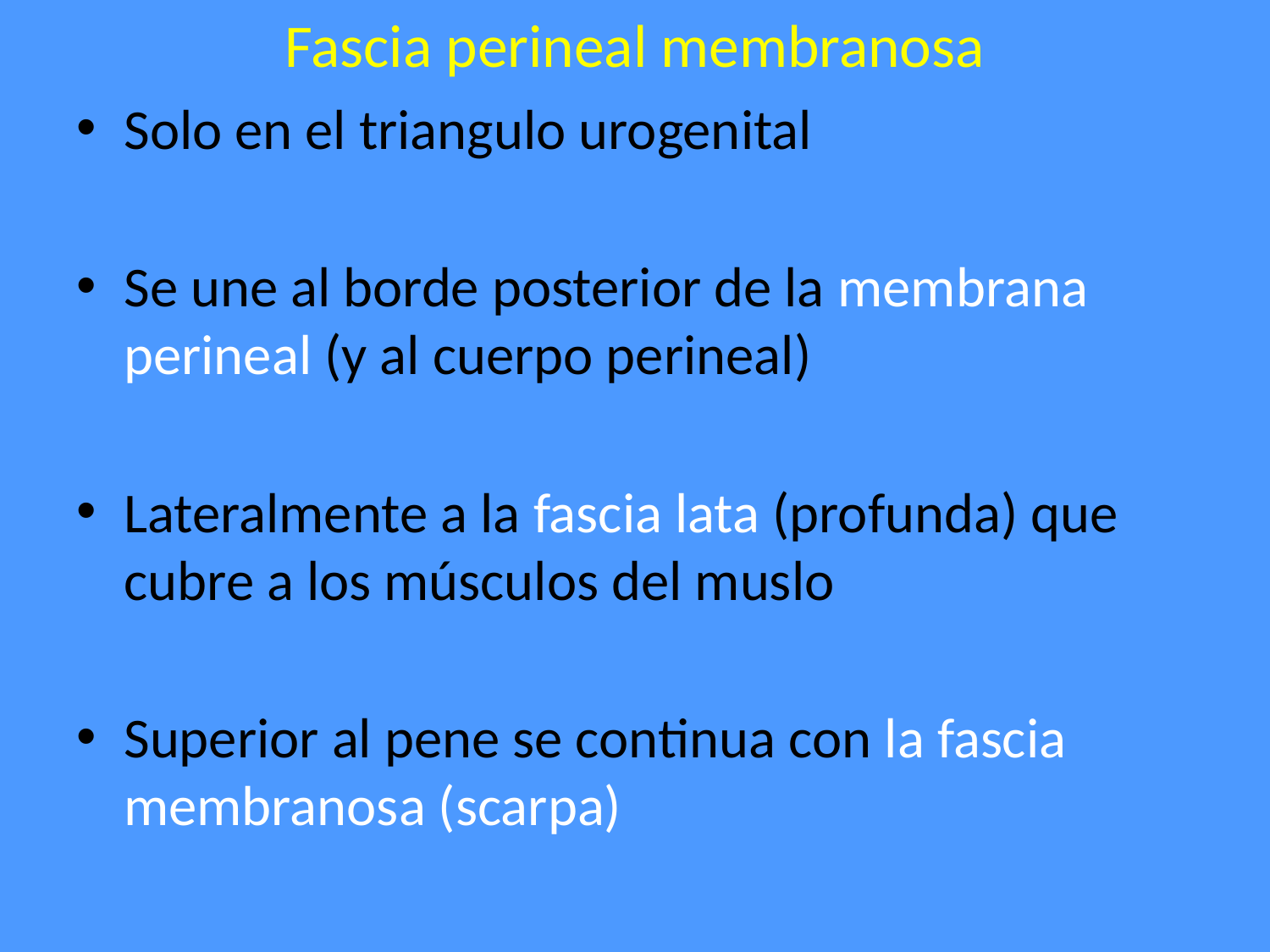

# Fascia perineal membranosa
Solo en el triangulo urogenital

Se une al borde posterior de la membrana perineal (y al cuerpo perineal)

Lateralmente a la fascia lata (profunda) que cubre a los músculos del muslo

Superior al pene se continua con la fascia membranosa (scarpa)